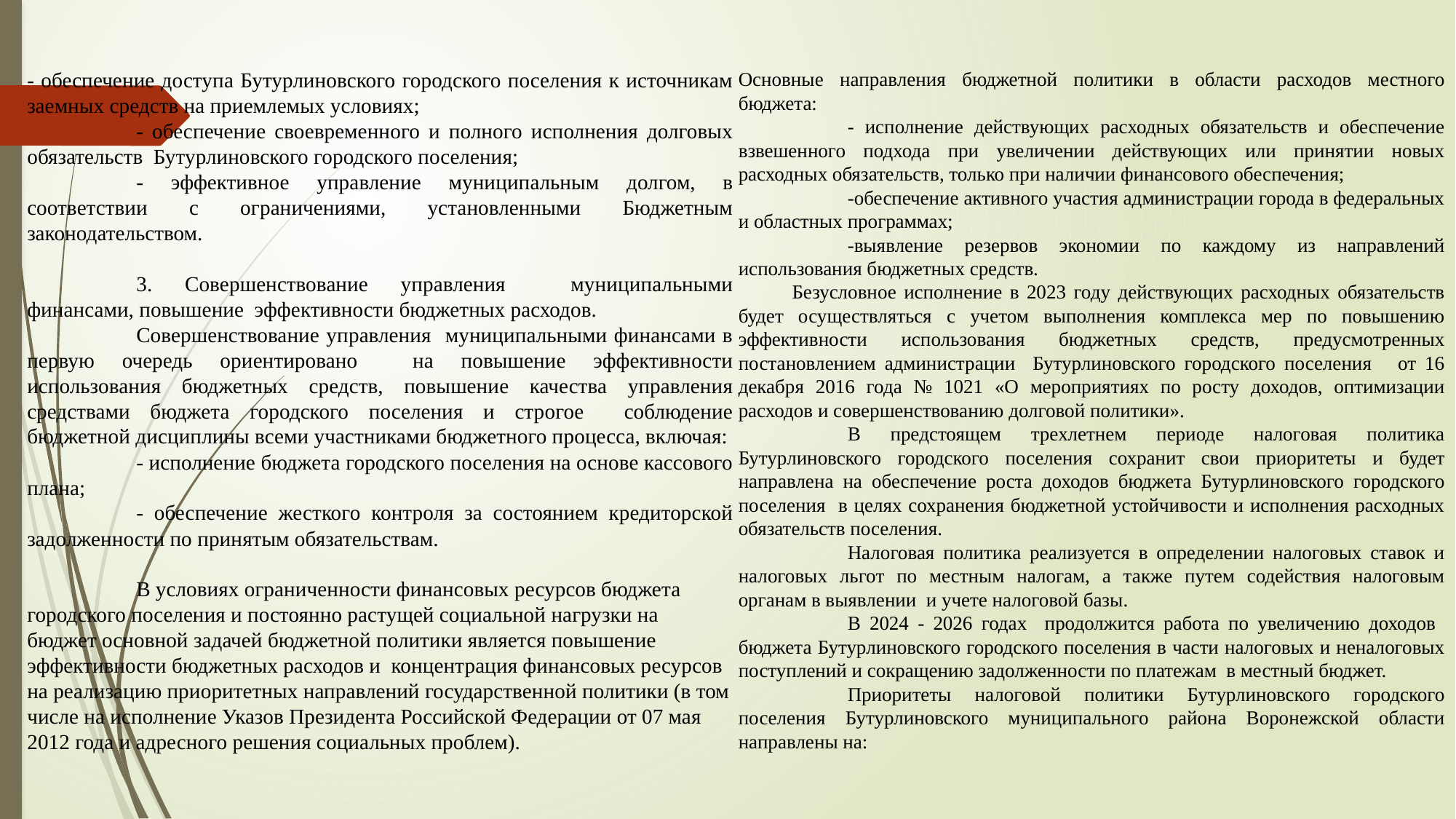

- обеспечение доступа Бутурлиновского городского поселения к источникам заемных средств на приемлемых условиях;
	- обеспечение своевременного и полного исполнения долговых обязательств  Бутурлиновского городского поселения;
	- эффективное управление муниципальным долгом, в соответствии с ограничениями, установленными Бюджетным законодательством.

	3. Совершенствование управления  муниципальными финансами, повышение  эффективности бюджетных расходов.
	Совершенствование управления  муниципальными финансами в первую очередь ориентировано  на повышение эффективности использования бюджетных средств, повышение качества управления средствами бюджета городского поселения и строгое  соблюдение бюджетной дисциплины всеми участниками бюджетного процесса, включая:
	- исполнение бюджета городского поселения на основе кассового плана;
	- обеспечение жесткого контроля за состоянием кредиторской задолженности по принятым обязательствам.

	В условиях ограниченности финансовых ресурсов бюджета городского поселения и постоянно растущей социальной нагрузки на бюджет основной задачей бюджетной политики является повышение эффективности бюджетных расходов и  концентрация финансовых ресурсов на реализацию приоритетных направлений государственной политики (в том числе на исполнение Указов Президента Российской Федерации от 07 мая 2012 года и адресного решения социальных проблем).
Основные направления бюджетной политики в области расходов местного бюджета:
	- исполнение действующих расходных обязательств и обеспечение взвешенного подхода при увеличении действующих или принятии новых расходных обязательств, только при наличии финансового обеспечения;
	-обеспечение активного участия администрации города в федеральных и областных программах;
	-выявление резервов экономии по каждому из направлений использования бюджетных средств.
       Безусловное исполнение в 2023 году действующих расходных обязательств будет осуществляться с учетом выполнения комплекса мер по повышению эффективности использования бюджетных средств, предусмотренных постановлением администрации  Бутурлиновского городского поселения   от 16 декабря 2016 года № 1021 «О мероприятиях по росту доходов, оптимизации расходов и совершенствованию долговой политики».
	В предстоящем трехлетнем периоде налоговая политика Бутурлиновского городского поселения сохранит свои приоритеты и будет направлена на обеспечение роста доходов бюджета Бутурлиновского городского поселения  в целях сохранения бюджетной устойчивости и исполнения расходных обязательств поселения.
	Налоговая политика реализуется в определении налоговых ставок и налоговых льгот по местным налогам, а также путем содействия налоговым органам в выявлении  и учете налоговой базы.
	В 2024 - 2026 годах  продолжится работа по увеличению доходов  бюджета Бутурлиновского городского поселения в части налоговых и неналоговых поступлений и сокращению задолженности по платежам  в местный бюджет.
	Приоритеты налоговой политики Бутурлиновского городского поселения Бутурлиновского муниципального района Воронежской области направлены на: